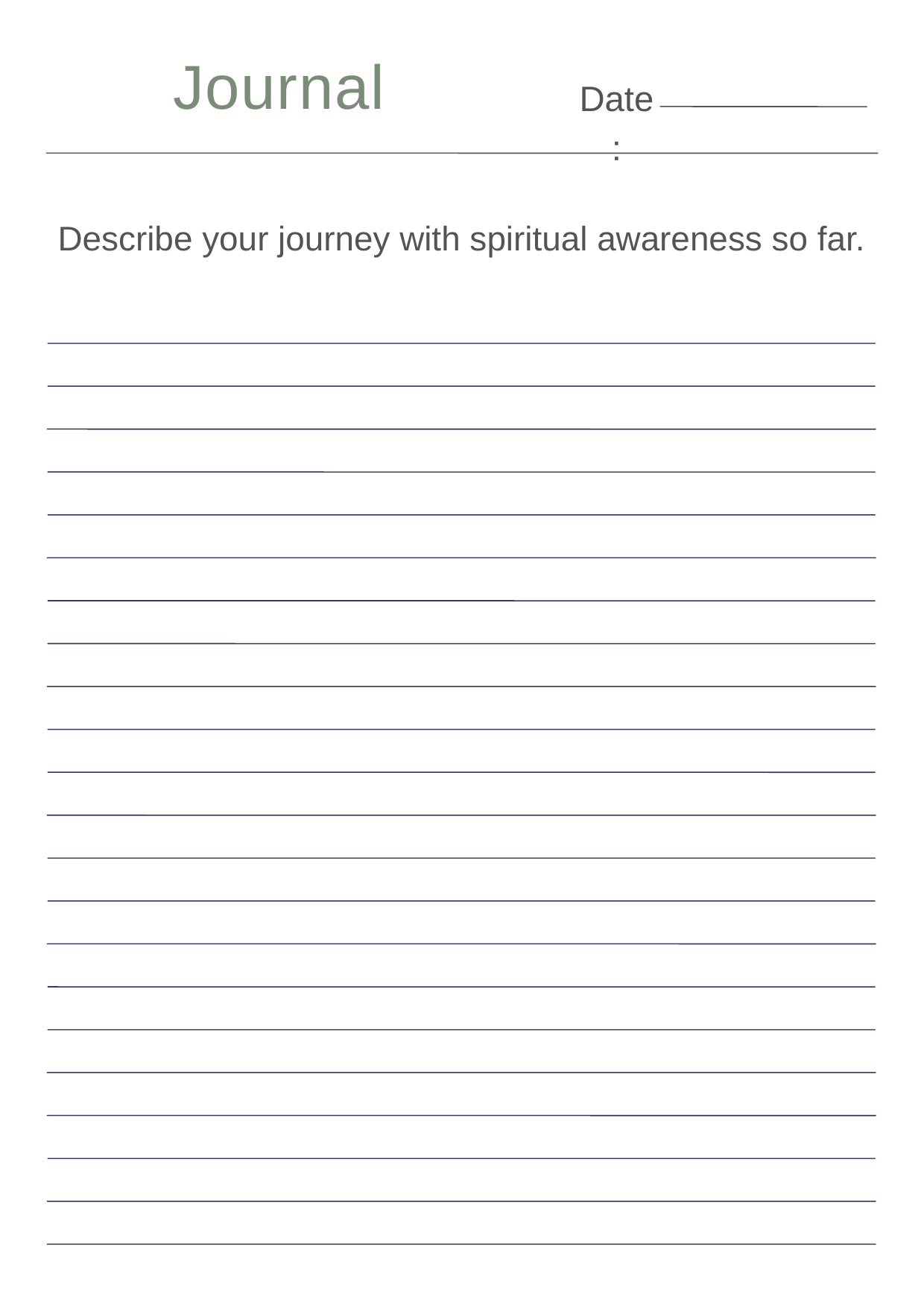

Journal
Date:

Describe your journey with spiritual awareness so far.